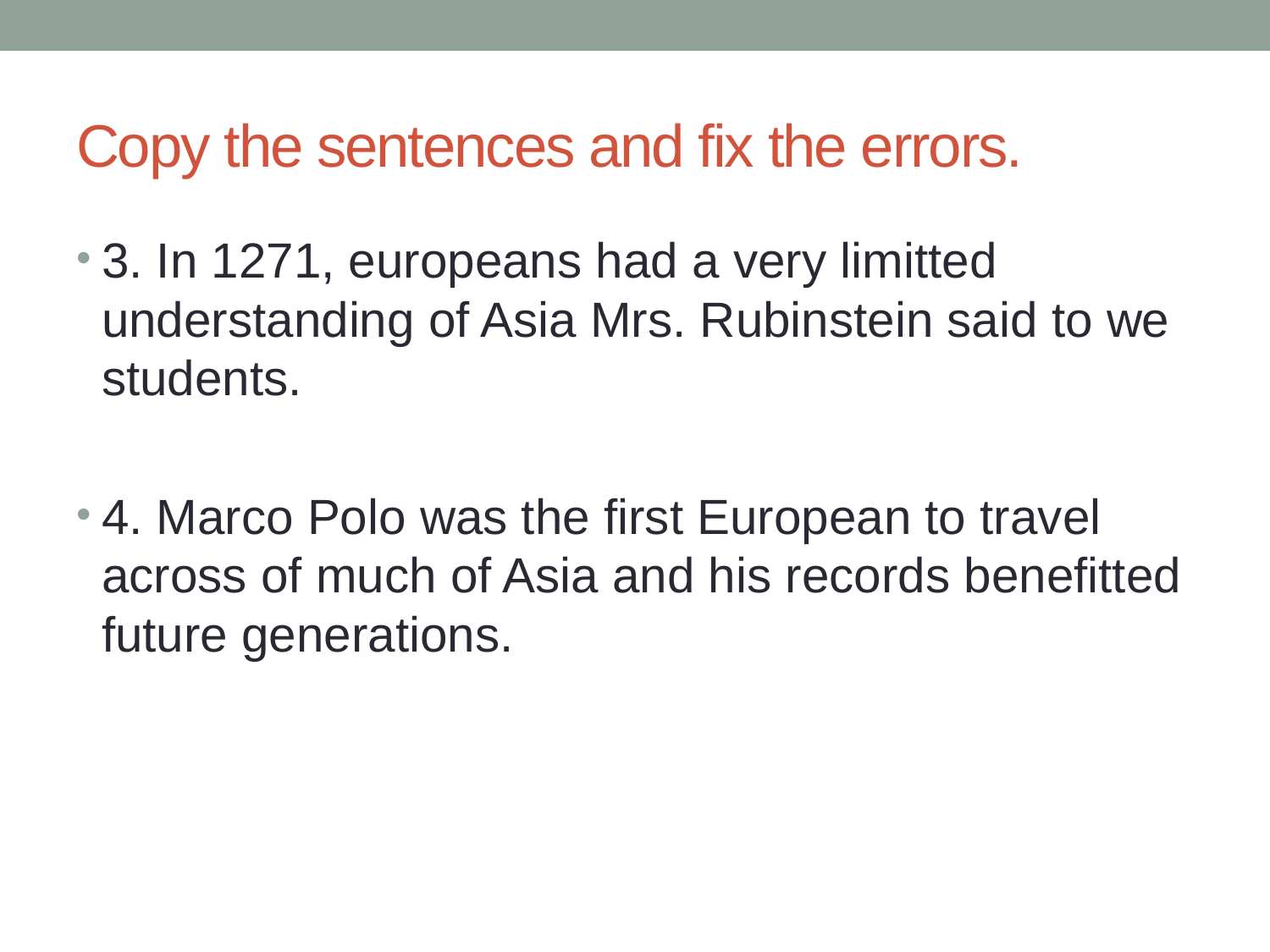

# Copy the sentences and fix the errors.
3. In 1271, europeans had a very limitted understanding of Asia Mrs. Rubinstein said to we students.

4. Marco Polo was the first European to travel across of much of Asia and his records benefitted future generations.